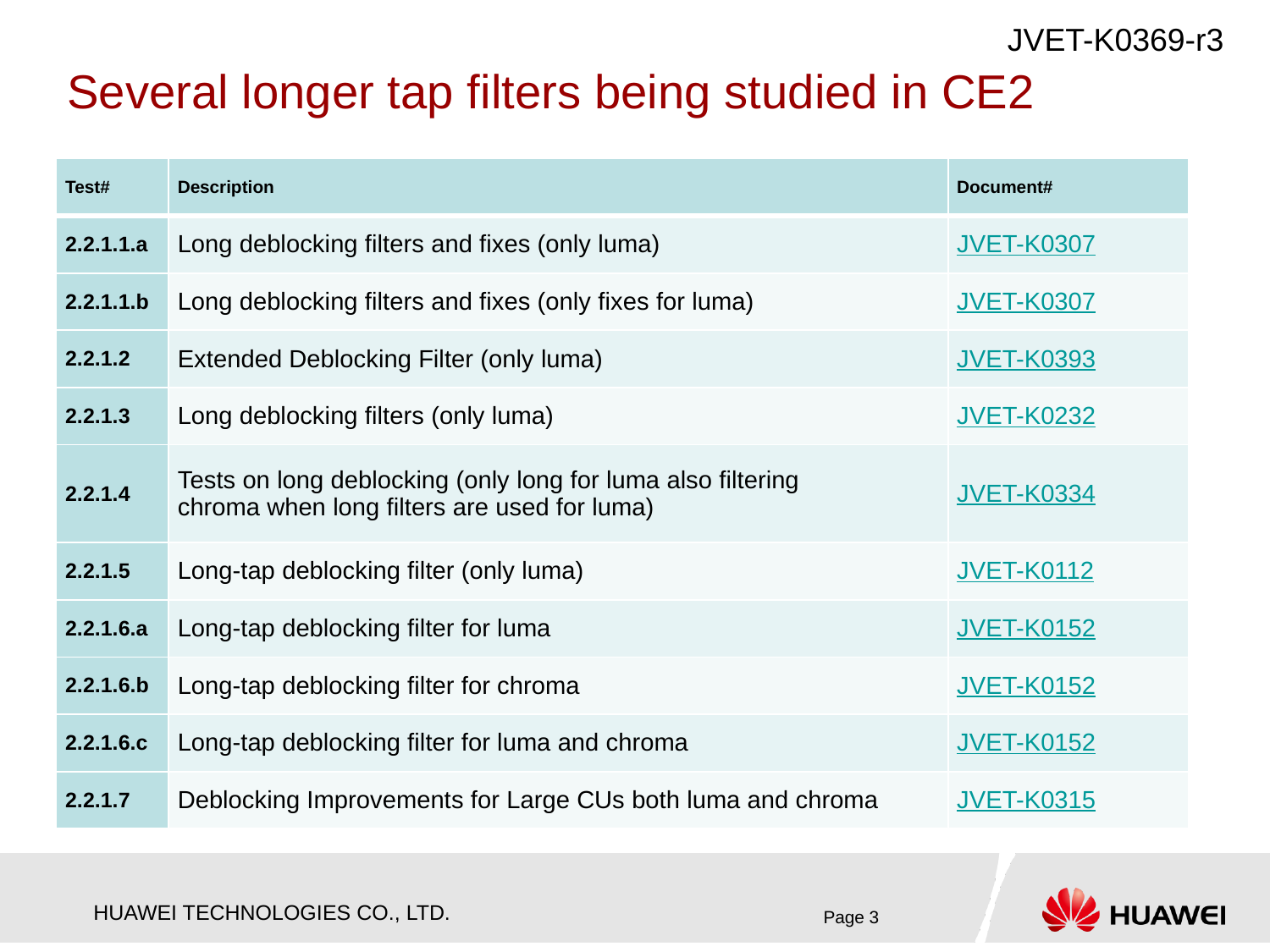

# Several longer tap filters being studied in CE2
| Test# | Description | Document# |
| --- | --- | --- |
| 2.2.1.1.a | Long deblocking filters and fixes (only luma) | JVET-K0307 |
| 2.2.1.1.b | Long deblocking filters and fixes (only fixes for luma) | JVET-K0307 |
| 2.2.1.2 | Extended Deblocking Filter (only luma) | JVET-K0393 |
| 2.2.1.3 | Long deblocking filters (only luma) | JVET-K0232 |
| 2.2.1.4 | Tests on long deblocking (only long for luma also filtering chroma when long filters are used for luma) | JVET-K0334 |
| 2.2.1.5 | Long-tap deblocking filter (only luma) | JVET-K0112 |
| 2.2.1.6.a | Long-tap deblocking filter for luma | JVET-K0152 |
| 2.2.1.6.b | Long-tap deblocking filter for chroma | JVET-K0152 |
| 2.2.1.6.c | Long-tap deblocking filter for luma and chroma | JVET-K0152 |
| 2.2.1.7 | Deblocking Improvements for Large CUs both luma and chroma | JVET-K0315 |

Page 3